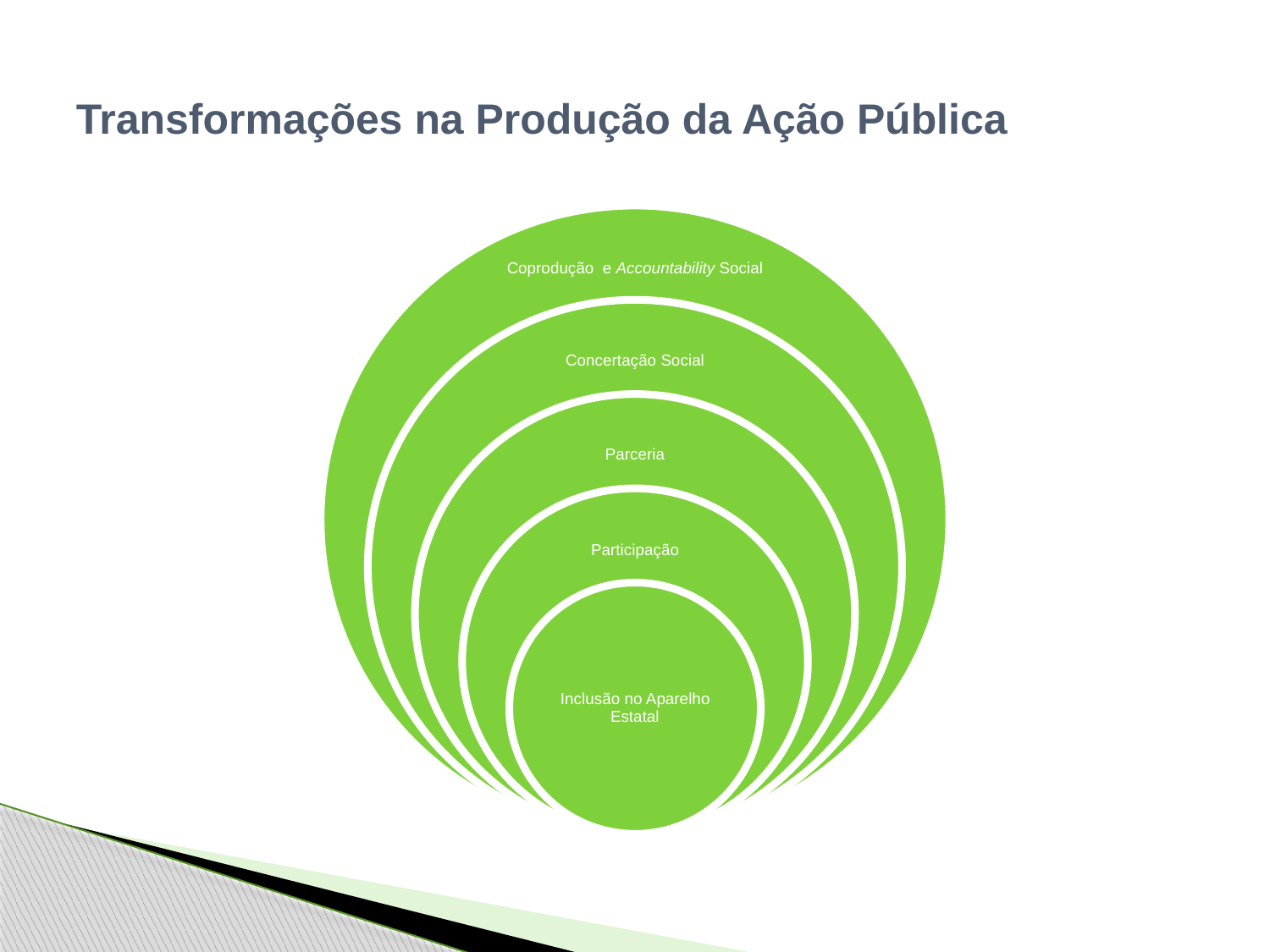

# Transformações na Produção da Ação Pública
Coprodução  e Accountability Social
Concertação Social
Parceria
Participação
Inclusão no Aparelho Estatal